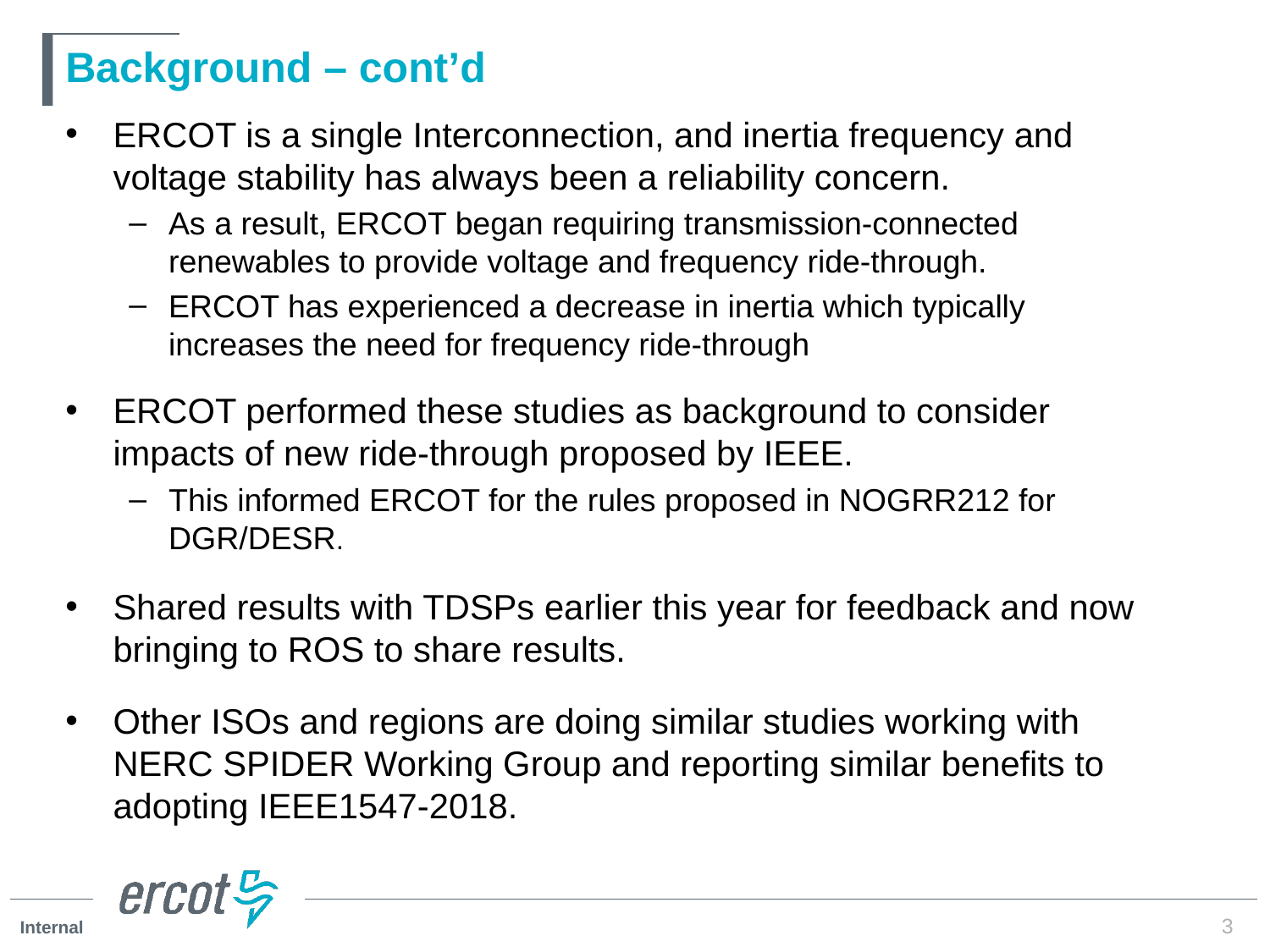

# Background – cont’d
ERCOT is a single Interconnection, and inertia frequency and voltage stability has always been a reliability concern.
As a result, ERCOT began requiring transmission-connected renewables to provide voltage and frequency ride-through.
ERCOT has experienced a decrease in inertia which typically  increases the need for frequency ride-through

ERCOT performed these studies as background to consider impacts of new ride-through proposed by IEEE.
This informed ERCOT for the rules proposed in NOGRR212 for DGR/DESR.

Shared results with TDSPs earlier this year for feedback and now bringing to ROS to share results.

Other ISOs and regions are doing similar studies working with NERC SPIDER Working Group and reporting similar benefits to adopting IEEE1547-2018.

3